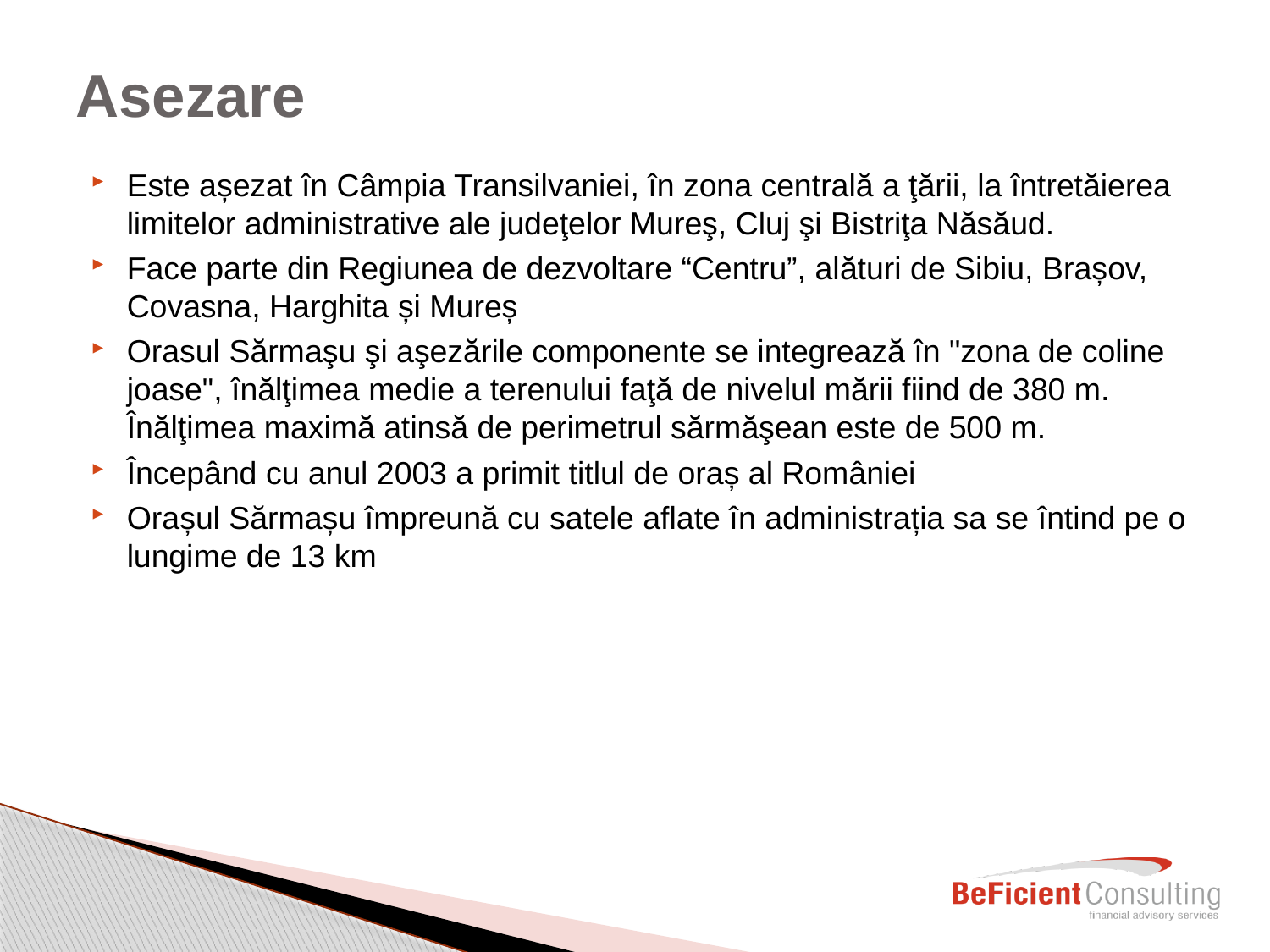

# Asezare
Este așezat în Câmpia Transilvaniei, în zona centrală a ţării, la întretăierea limitelor administrative ale judeţelor Mureş, Cluj şi Bistriţa Năsăud.
Face parte din Regiunea de dezvoltare “Centru”, alături de Sibiu, Brașov, Covasna, Harghita și Mureș
Orasul Sărmaşu şi aşezările componente se integrează în "zona de coline joase", înălţimea medie a terenului faţă de nivelul mării fiind de 380 m. Înălţimea maximă atinsă de perimetrul sărmăşean este de 500 m.
Începând cu anul 2003 a primit titlul de oraș al României
Orașul Sărmașu împreună cu satele aflate în administrația sa se întind pe o lungime de 13 km